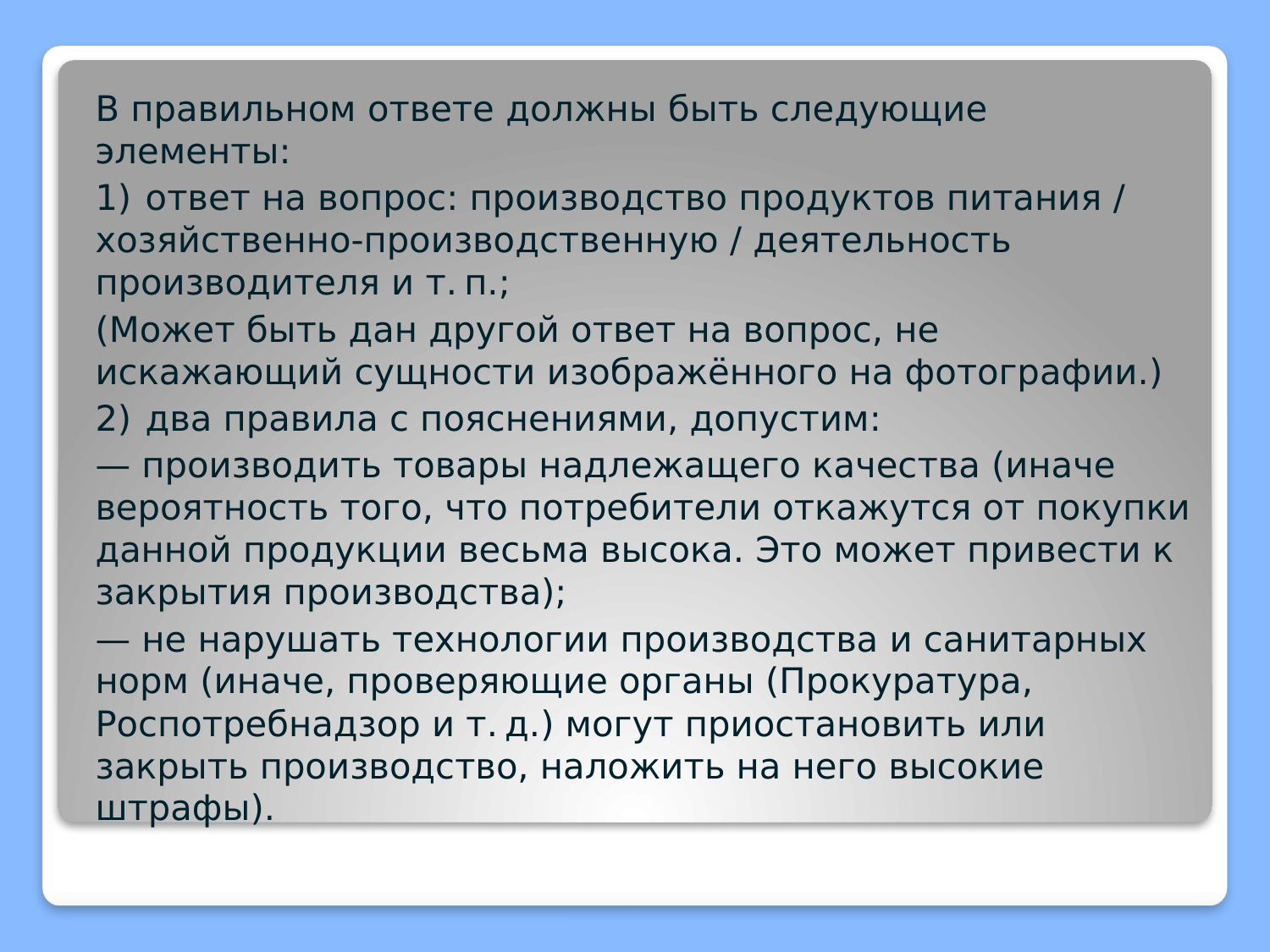

В правильном ответе должны быть следующие элементы:
1)  ответ на вопрос: производство продуктов питания / хозяйственно-производственную / деятельность производителя и т. п.;
(Может быть дан другой ответ на вопрос, не искажающий сущности изображённого на фотографии.)
2)  два правила с пояснениями, допустим:
— производить товары надлежащего качества (иначе вероятность того, что потребители откажутся от покупки данной продукции весьма высока. Это может привести к закрытия производства);
— не нарушать технологии производства и санитарных норм (иначе, проверяющие органы (Прокуратура, Роспотребнадзор и т. д.) могут приостановить или закрыть производство, наложить на него высокие штрафы).